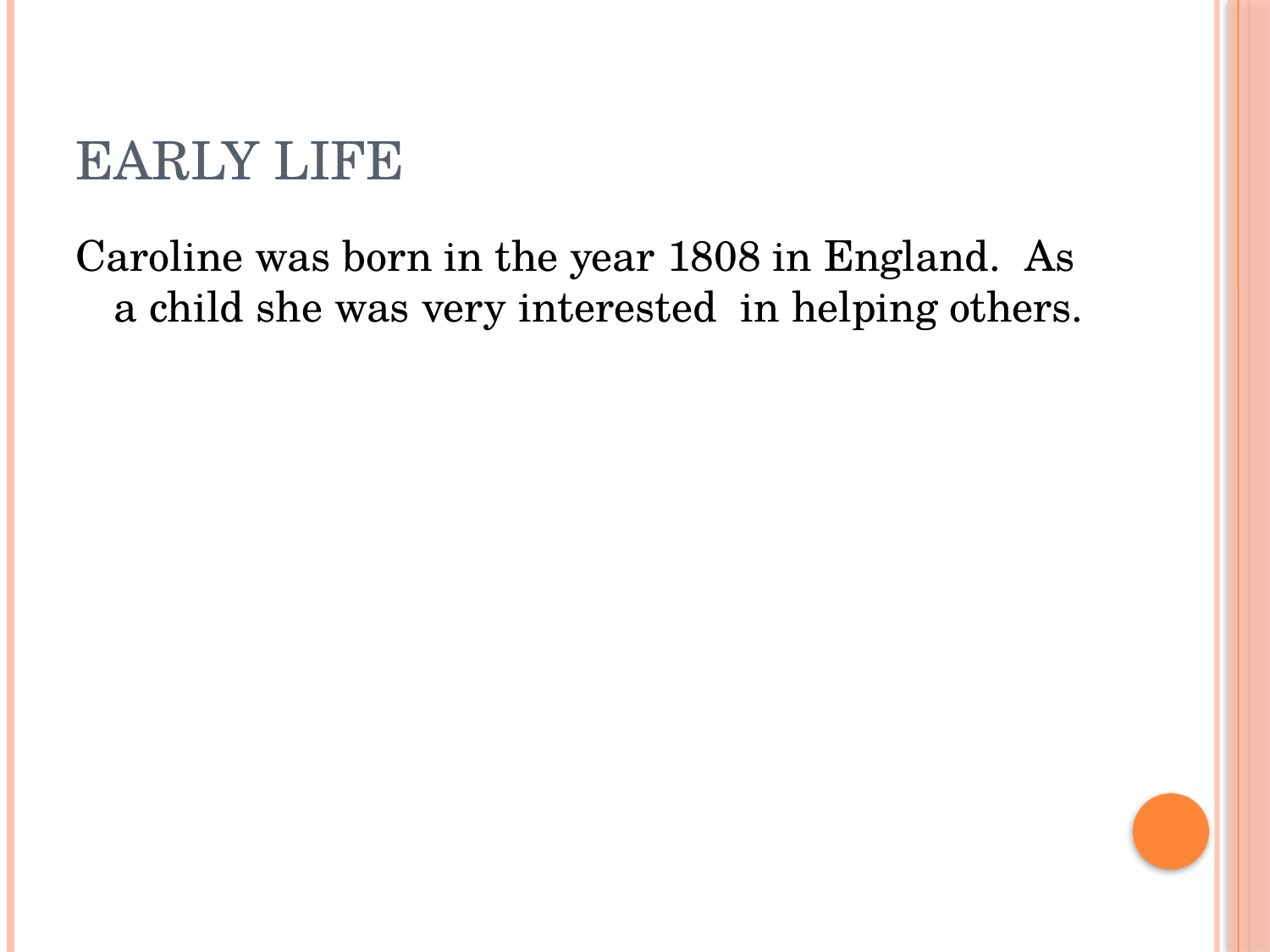

# Early Life
Caroline was born in the year 1808 in England.  As a child she was very interested  in helping others.